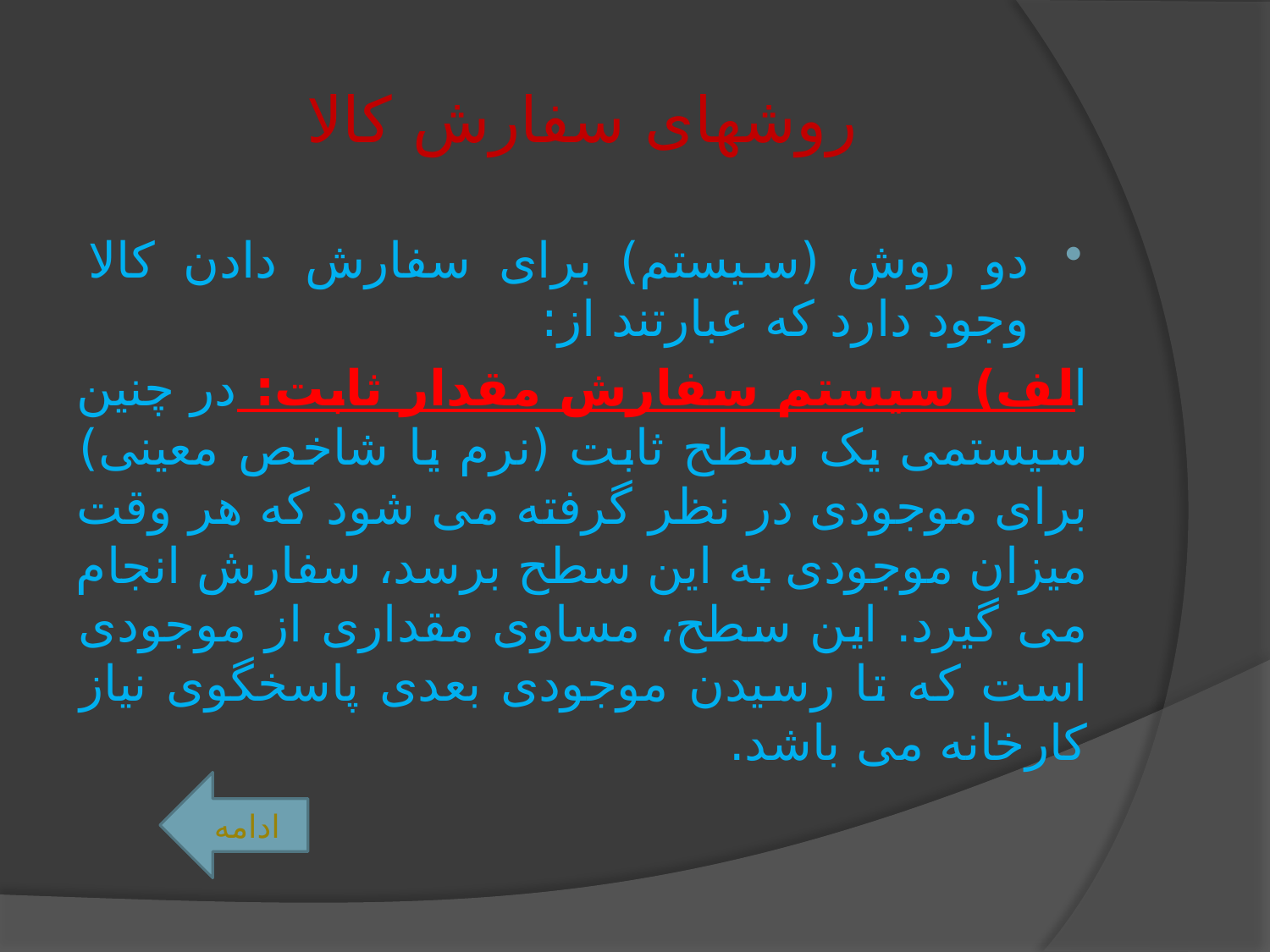

# روشهای سفارش کالا
دو روش (سیستم) برای سفارش دادن کالا وجود دارد که عبارتند از:
الف) سیستم سفارش مقدار ثابت: در چنین سیستمی یک سطح ثابت (نرم یا شاخص معینی) برای موجودی در نظر گرفته می شود که هر وقت میزان موجودی به این سطح برسد، سفارش انجام می گیرد. این سطح، مساوی مقداری از موجودی است که تا رسیدن موجودی بعدی پاسخگوی نیاز کارخانه می باشد.

ادامه